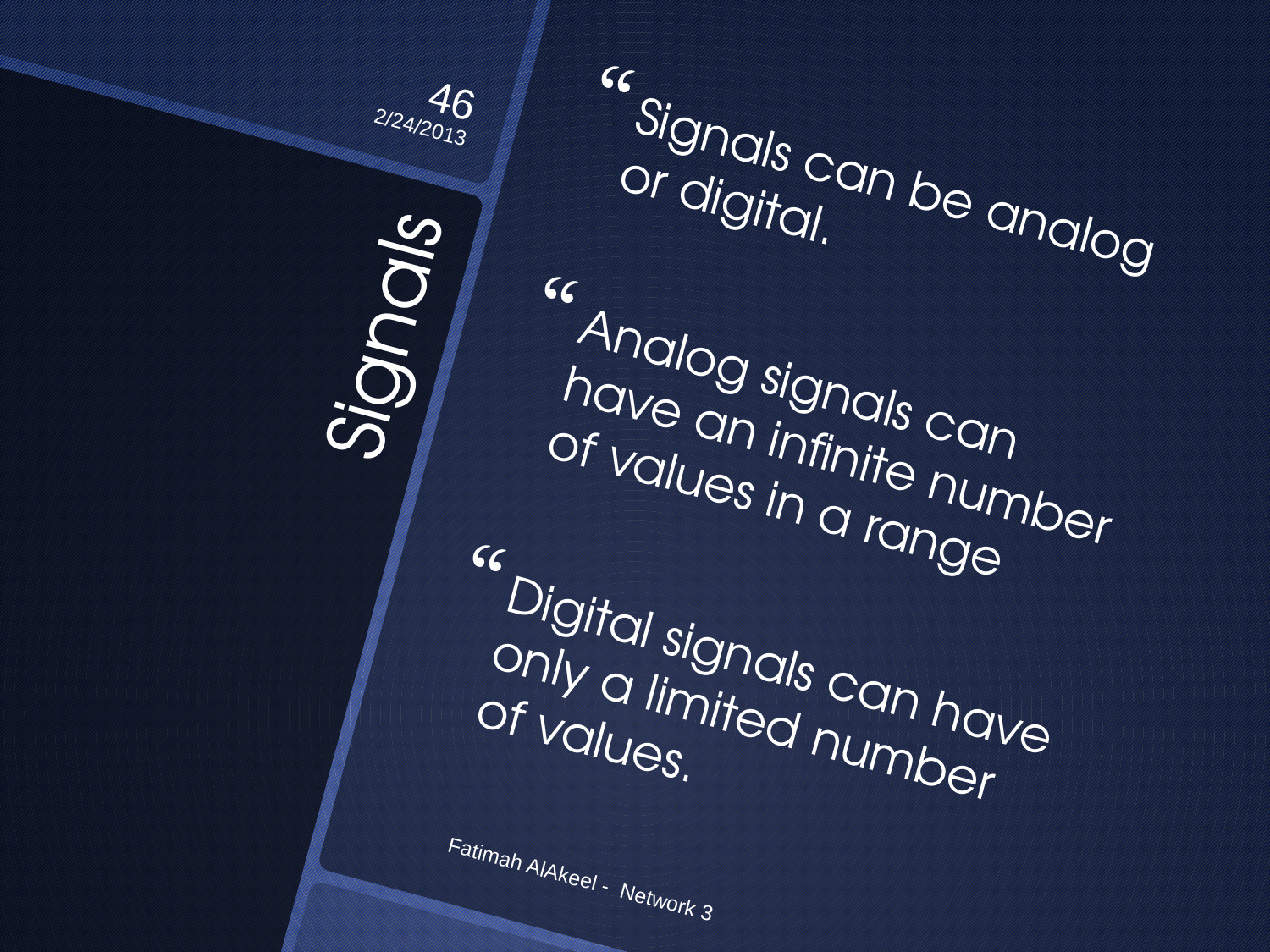

46
2/24/2013
Signals can be analog or digital.

Analog signals can have an infinite number of values in a range

Digital signals can have only a limited number of values.

# Signals
Fatimah AlAkeel -  Network 3